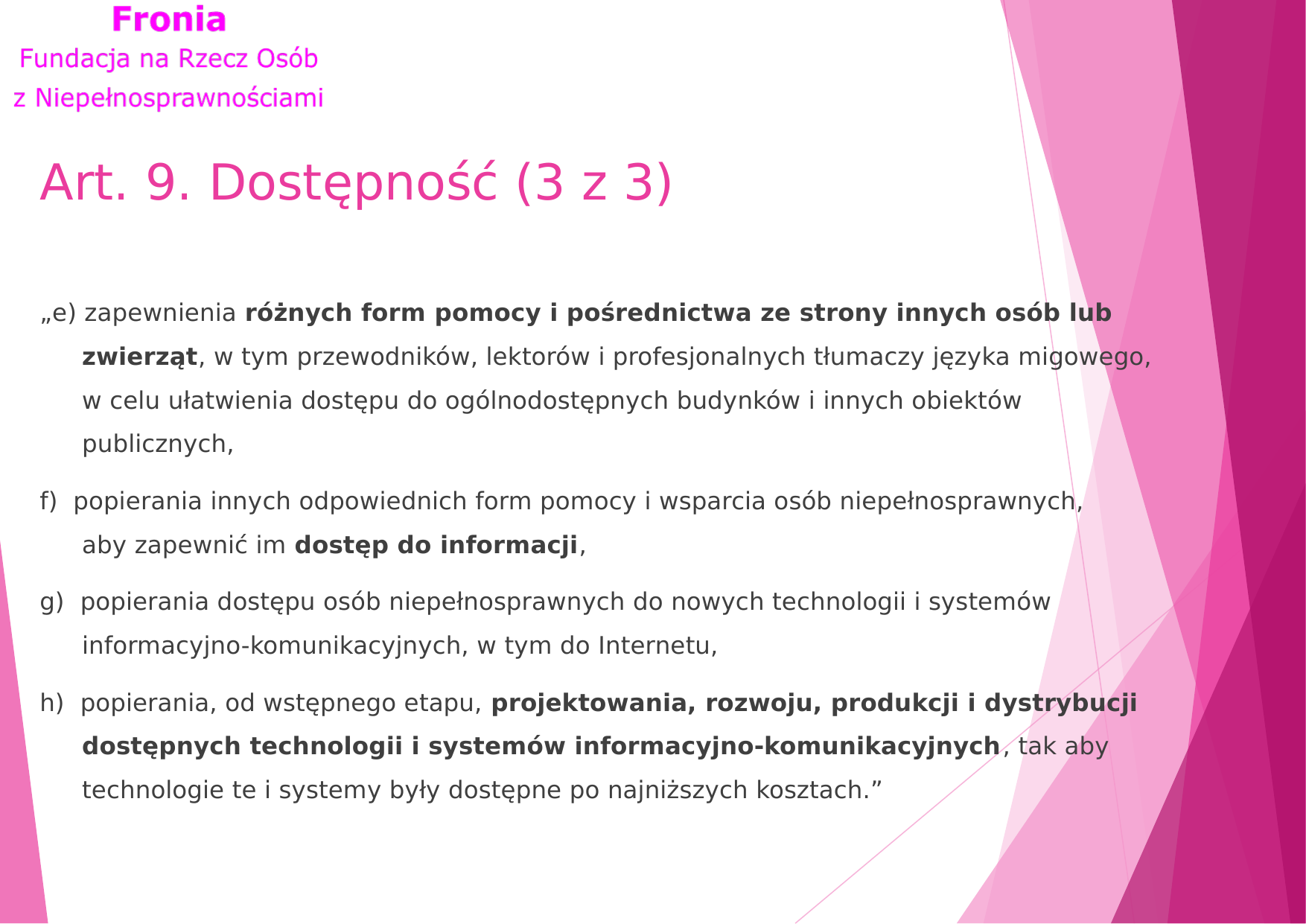

# Art. 9. Dostępność (3 z 3)
„e) zapewnienia różnych form pomocy i pośrednictwa ze strony innych osób lub zwierząt, w tym przewodników, lektorów i profesjonalnych tłumaczy języka migowego, w celu ułatwienia dostępu do ogólnodostępnych budynków i innych obiektów publicznych,
f)  popierania innych odpowiednich form pomocy i wsparcia osób niepełnosprawnych, aby zapewnić im dostęp do informacji,
g)  popierania dostępu osób niepełnosprawnych do nowych technologii i systemów informacyjno-komunikacyjnych, w tym do Internetu,
h)  popierania, od wstępnego etapu, projektowania, rozwoju, produkcji i dystrybucji dostępnych technologii i systemów informacyjno-komunikacyjnych, tak aby technologie te i systemy były dostępne po najniższych kosztach.”